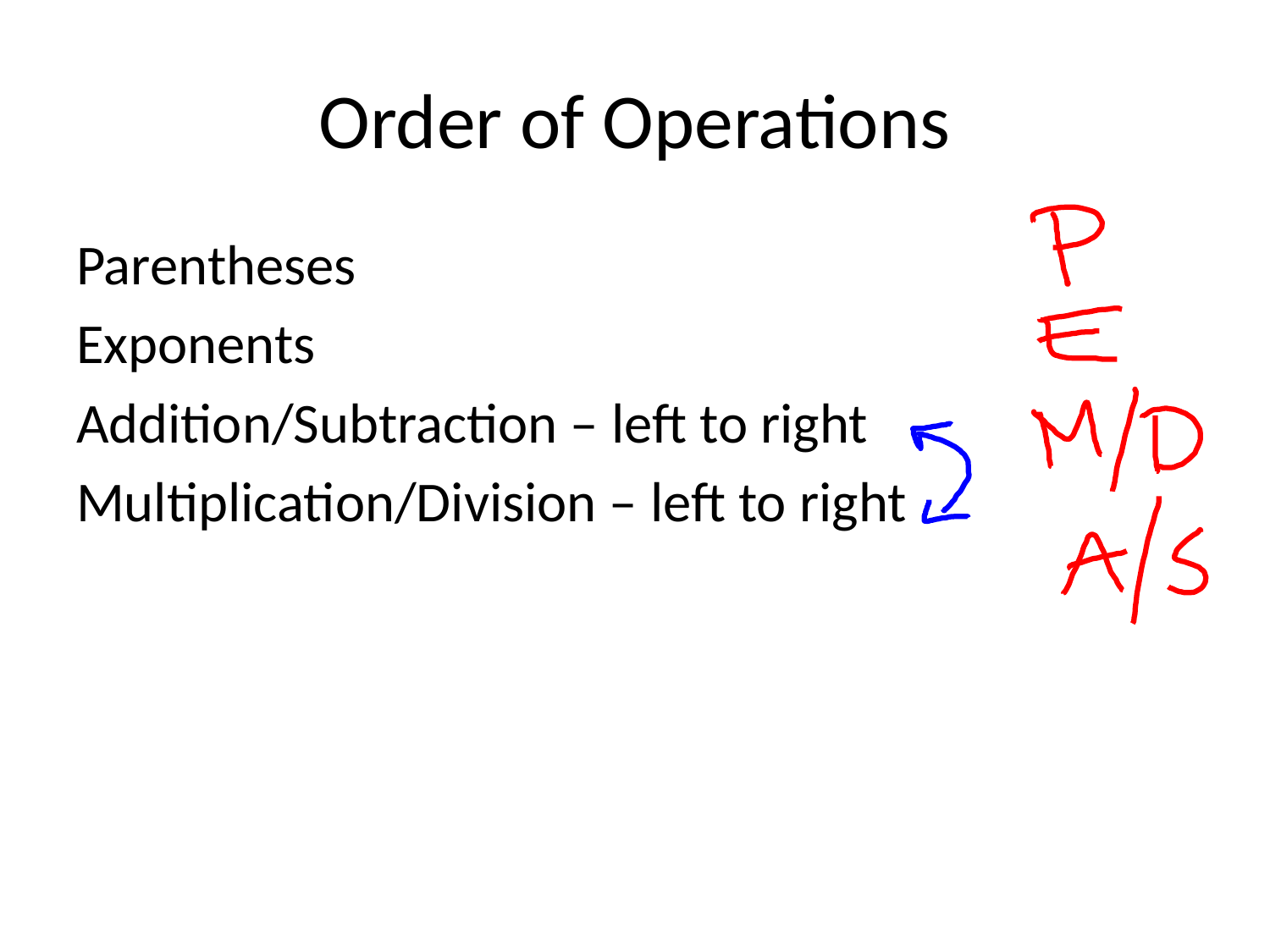

# Order of Operations

Parentheses
Exponents
Addition/Subtraction – left to right
Multiplication/Division – left to right